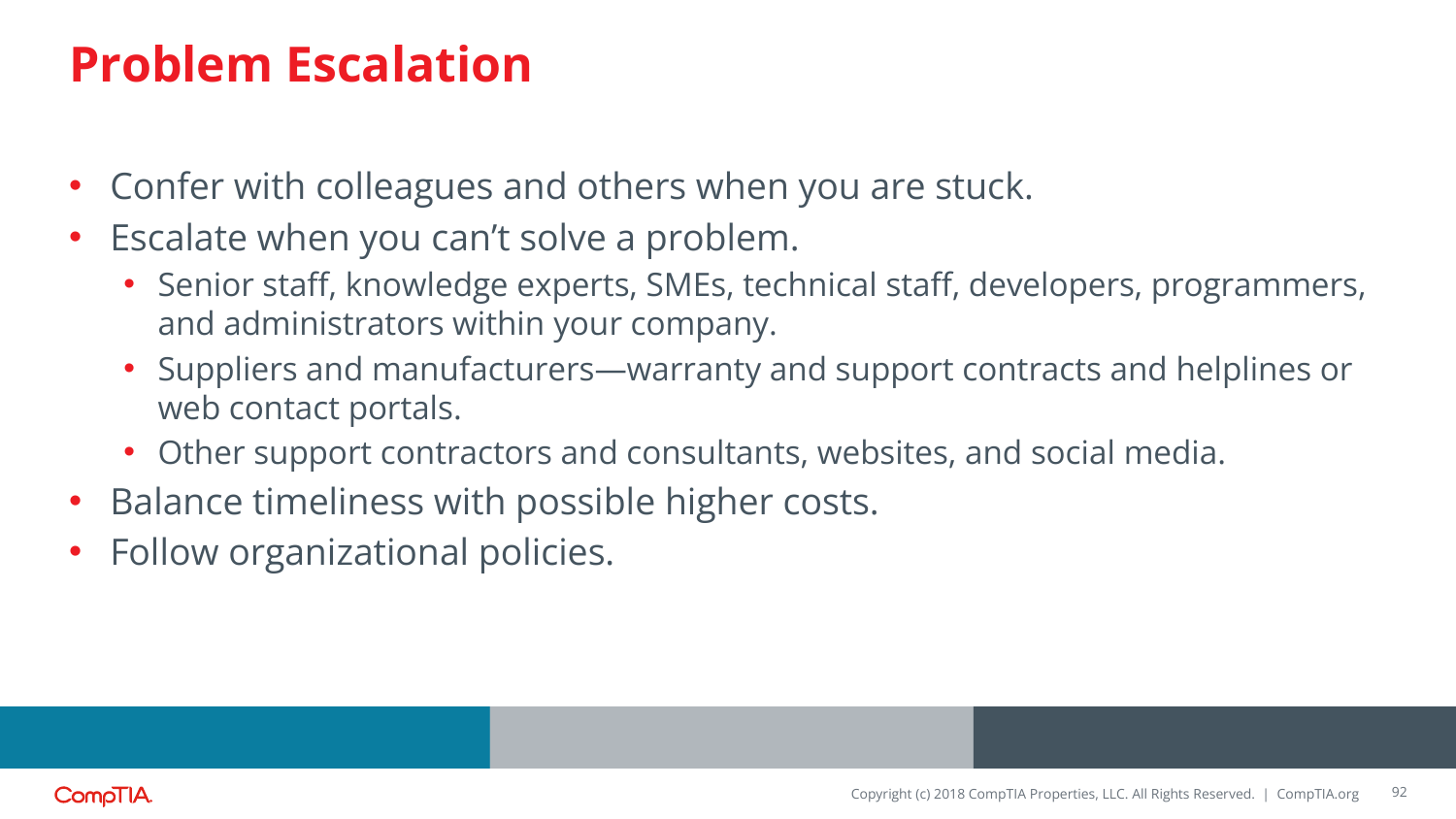

# Problem Escalation
Confer with colleagues and others when you are stuck.
Escalate when you can’t solve a problem.
Senior staff, knowledge experts, SMEs, technical staff, developers, programmers, and administrators within your company.
Suppliers and manufacturers—warranty and support contracts and helplines or web contact portals.
Other support contractors and consultants, websites, and social media.
Balance timeliness with possible higher costs.
Follow organizational policies.
92